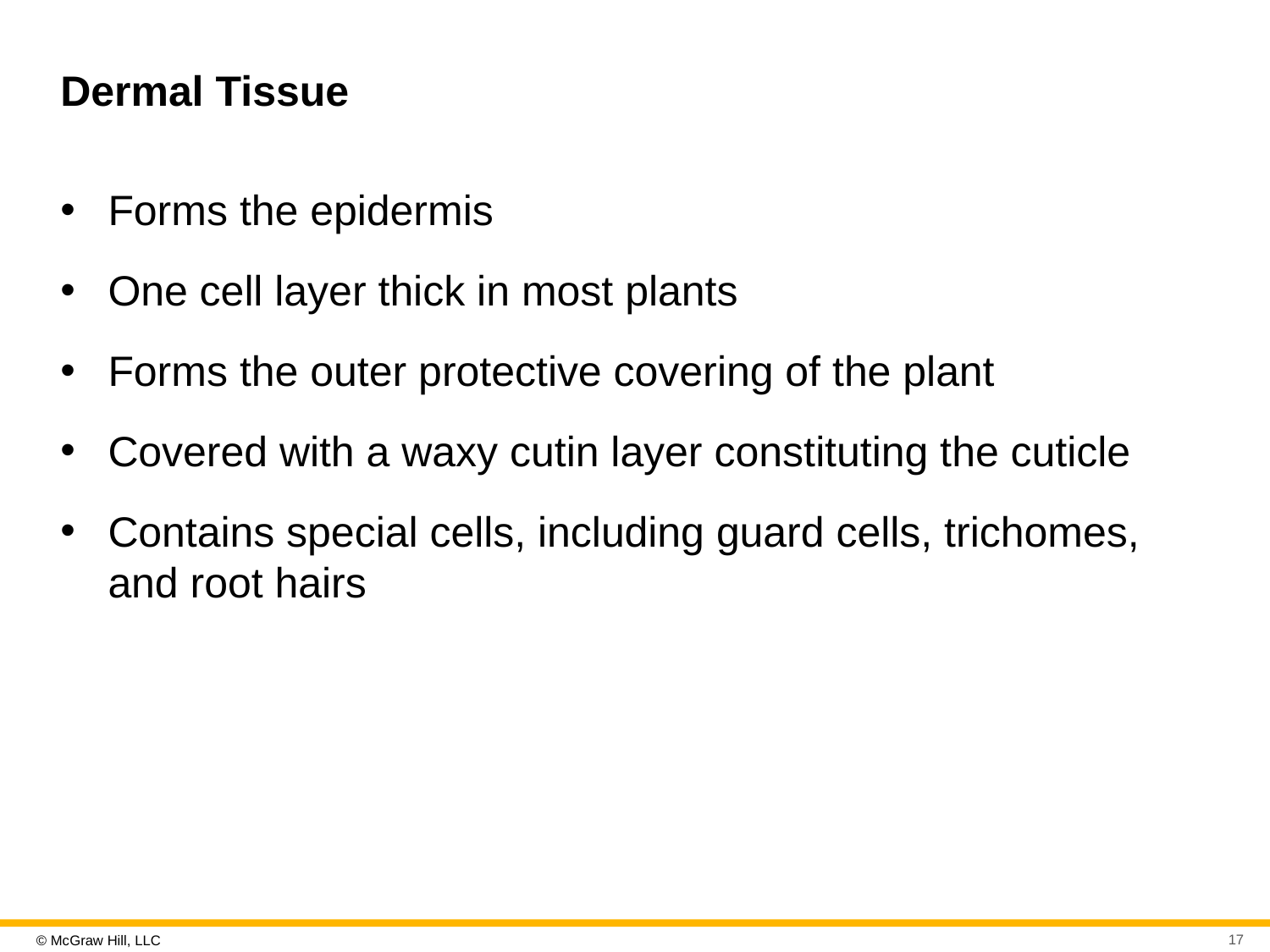

# Dermal Tissue
Forms the epidermis
One cell layer thick in most plants
Forms the outer protective covering of the plant
Covered with a waxy cutin layer constituting the cuticle
Contains special cells, including guard cells, trichomes, and root hairs
17